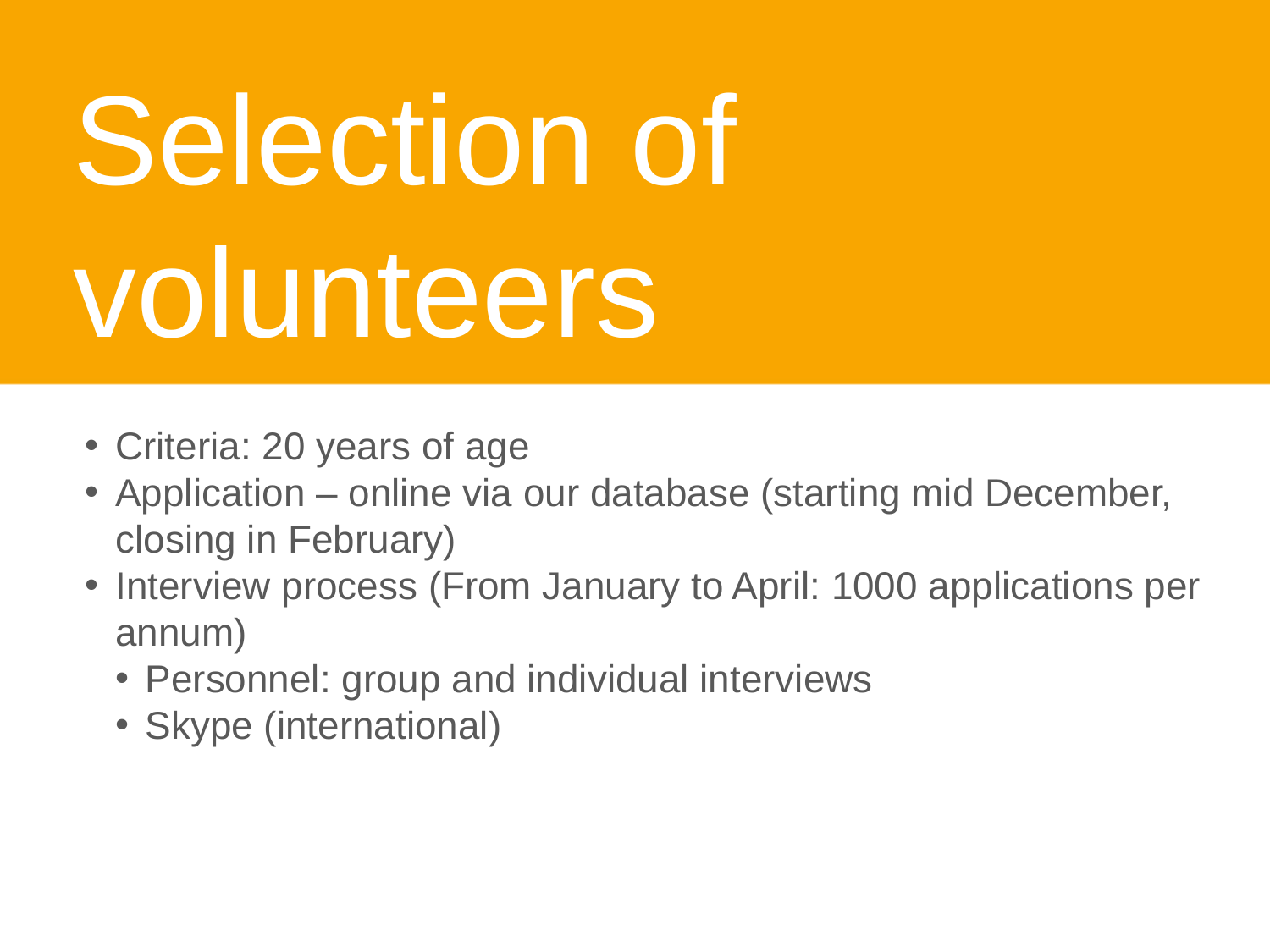

Selection of volunteers
Criteria: 20 years of age
Application – online via our database (starting mid December, closing in February)
Interview process (From January to April: 1000 applications per annum)
Personnel: group and individual interviews
Skype (international)